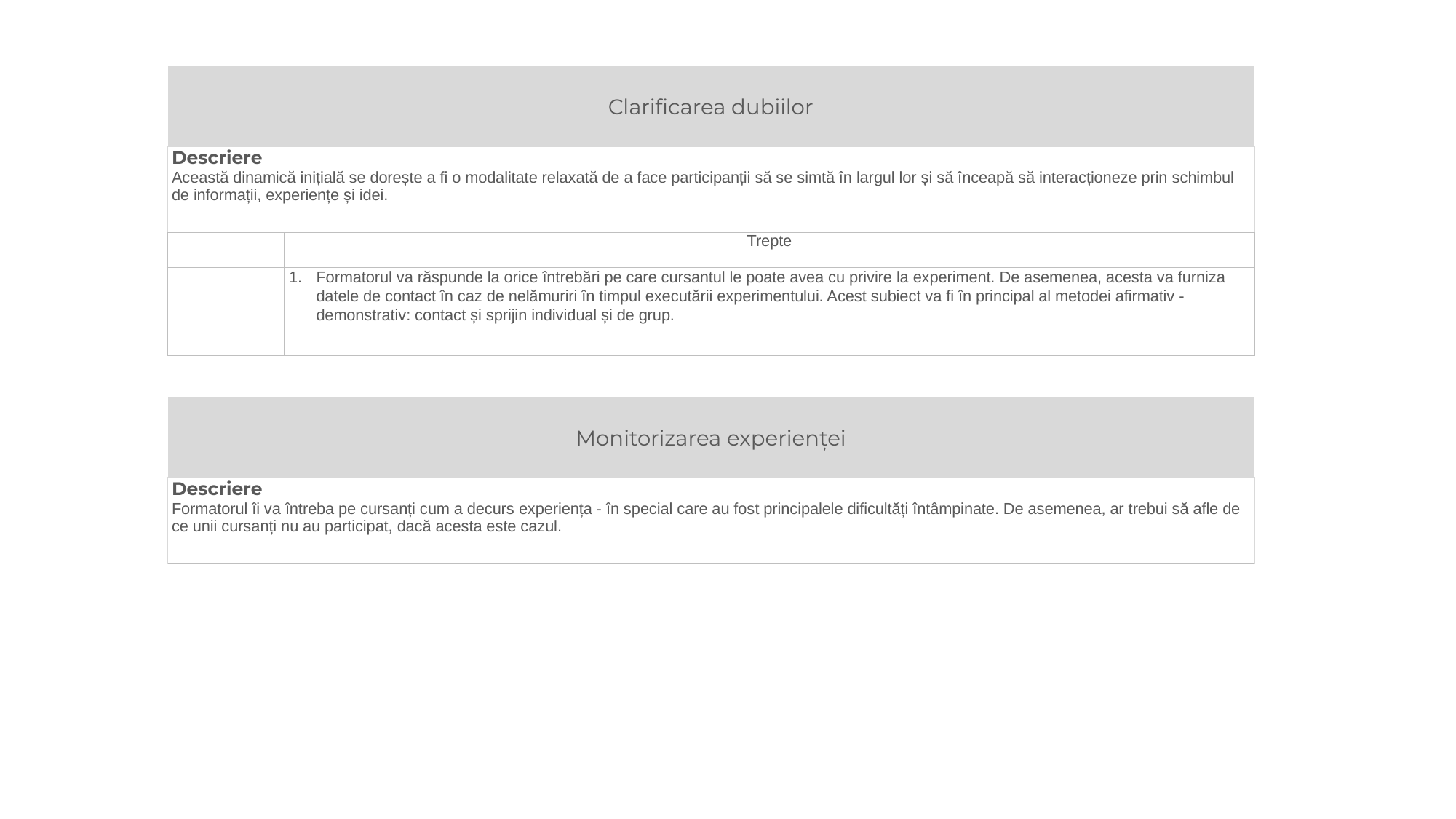

| Clarificarea dubiilor |  |
| --- | --- |
| Descriere Această dinamică inițială se dorește a fi o modalitate relaxată de a face participanții să se simtă în largul lor și să înceapă să interacționeze prin schimbul de informații, experiențe și idei. |  |
|  | Trepte |
|  | Formatorul va răspunde la orice întrebări pe care cursantul le poate avea cu privire la experiment. De asemenea, acesta va furniza datele de contact în caz de nelămuriri în timpul executării experimentului. Acest subiect va fi în principal al metodei afirmativ - demonstrativ: contact și sprijin individual și de grup. |
| Monitorizarea experienței |
| --- |
| Descriere Formatorul îi va întreba pe cursanți cum a decurs experiența - în special care au fost principalele dificultăți întâmpinate. De asemenea, ar trebui să afle de ce unii cursanți nu au participat, dacă acesta este cazul. |